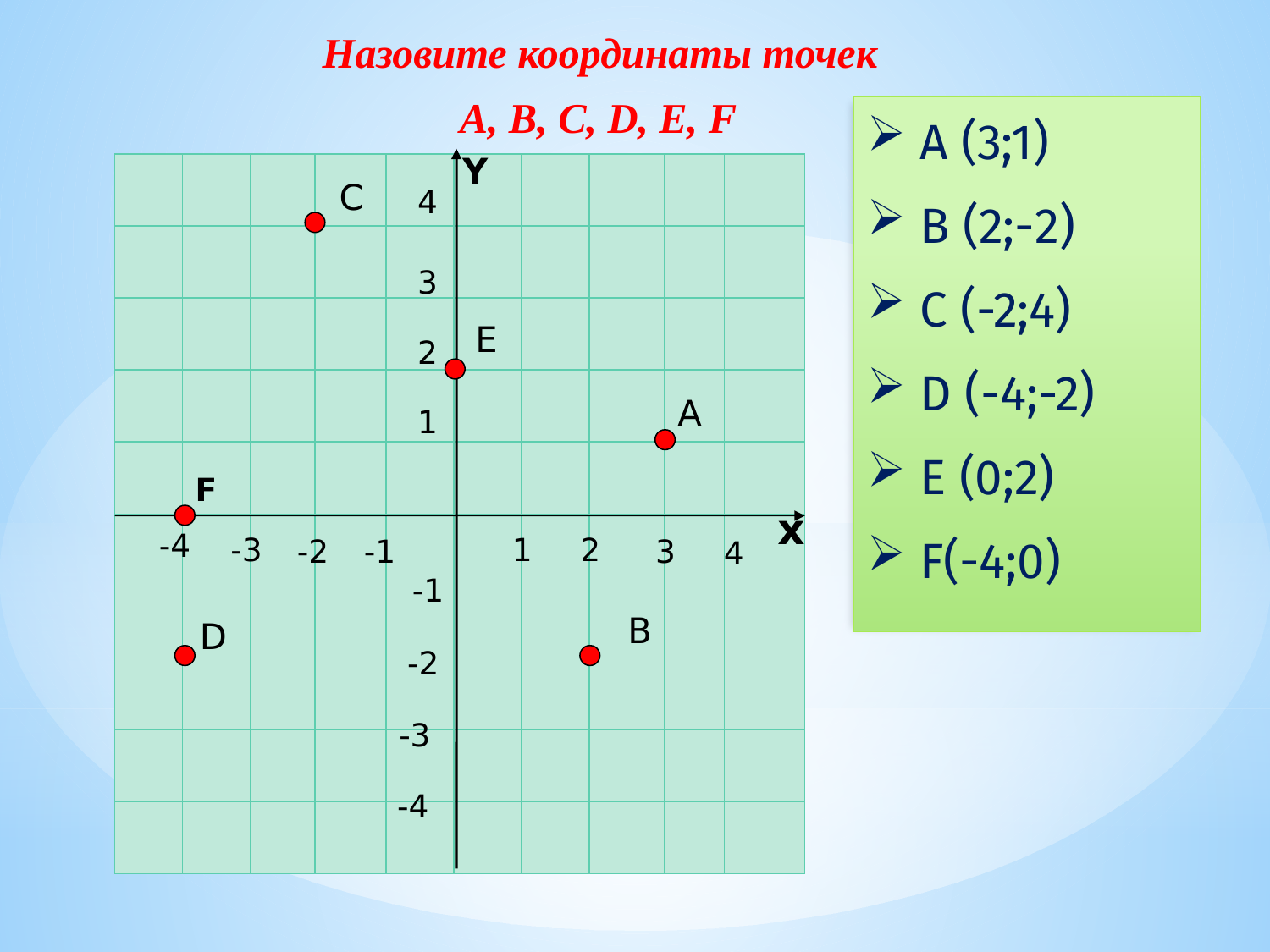

Назовите координаты точек
А, В, С, D, Е, F

 A (3;1)
 B (2;-2)
 C (-2;4)
 D (-4;-2)
 E (0;2)
 F(-4;0)
Y

|  |  |  |  |  |  |  |  |  |  |
| --- | --- | --- | --- | --- | --- | --- | --- | --- | --- |
|  |  |  |  |  |  |  |  |  |  |
|  |  |  |  |  |  |  |  |  |  |
|  |  |  |  |  |  |  |  |  |  |
|  |  |  |  |  |  |  |  |  |  |
|  |  |  |  |  |  |  |  |  |  |
|  |  |  |  |  |  |  |  |  |  |
|  |  |  |  |  |  |  |  |  |  |
|  |  |  |  |  |  |  |  |  |  |
|  |  |  |  |  |  |  |  |  |  |
С
4

3
Е
2

А
1

F
х

-4
-3
1
2
-2
-1
3
4
-1
В
D
-2

-3
-4